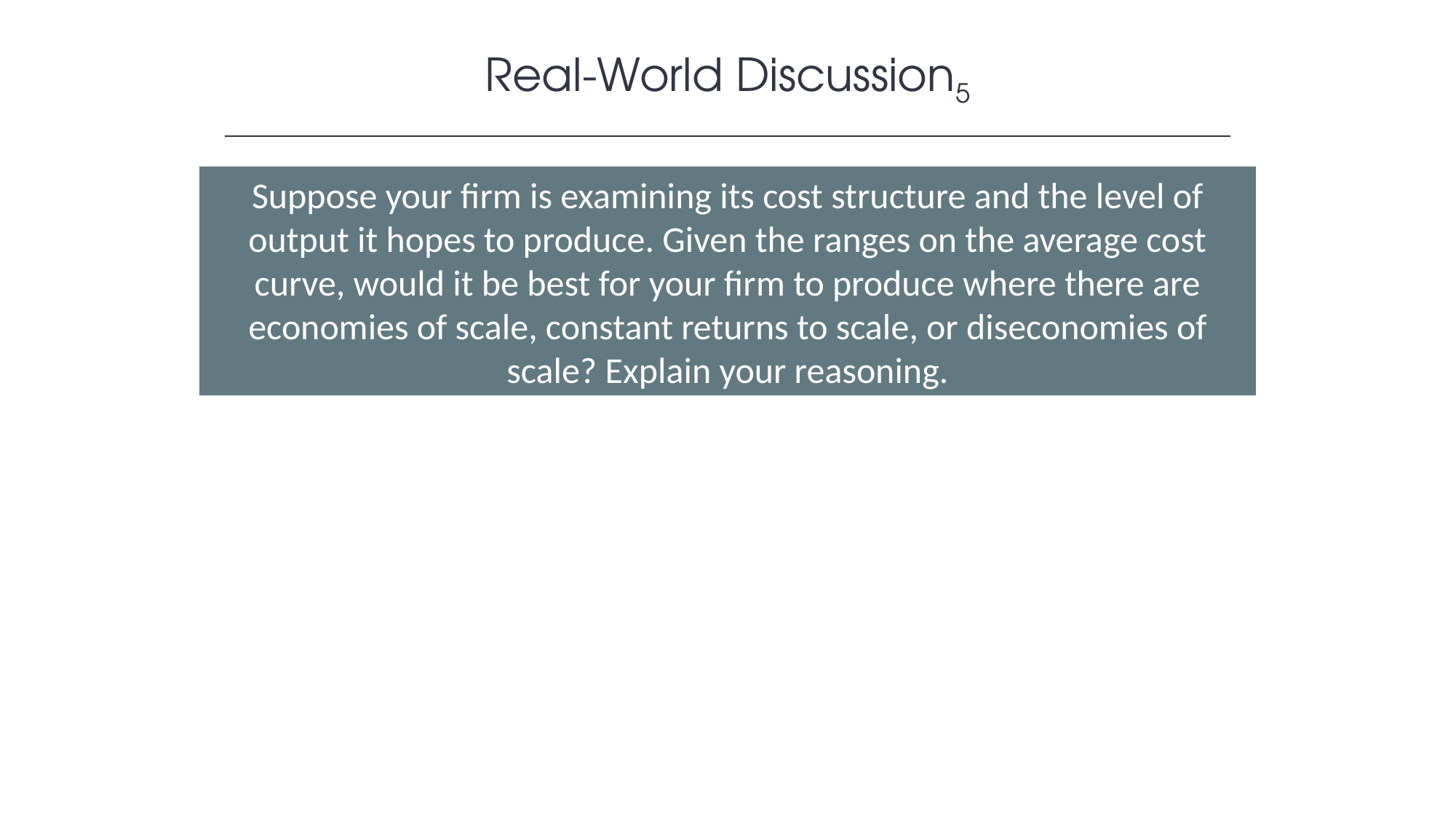

Real-World Discussion5
Suppose your firm is examining its cost structure and the level of output it hopes to produce. Given the ranges on the average cost curve, would it be best for your firm to produce where there are economies of scale, constant returns to scale, or diseconomies of scale? Explain your reasoning.